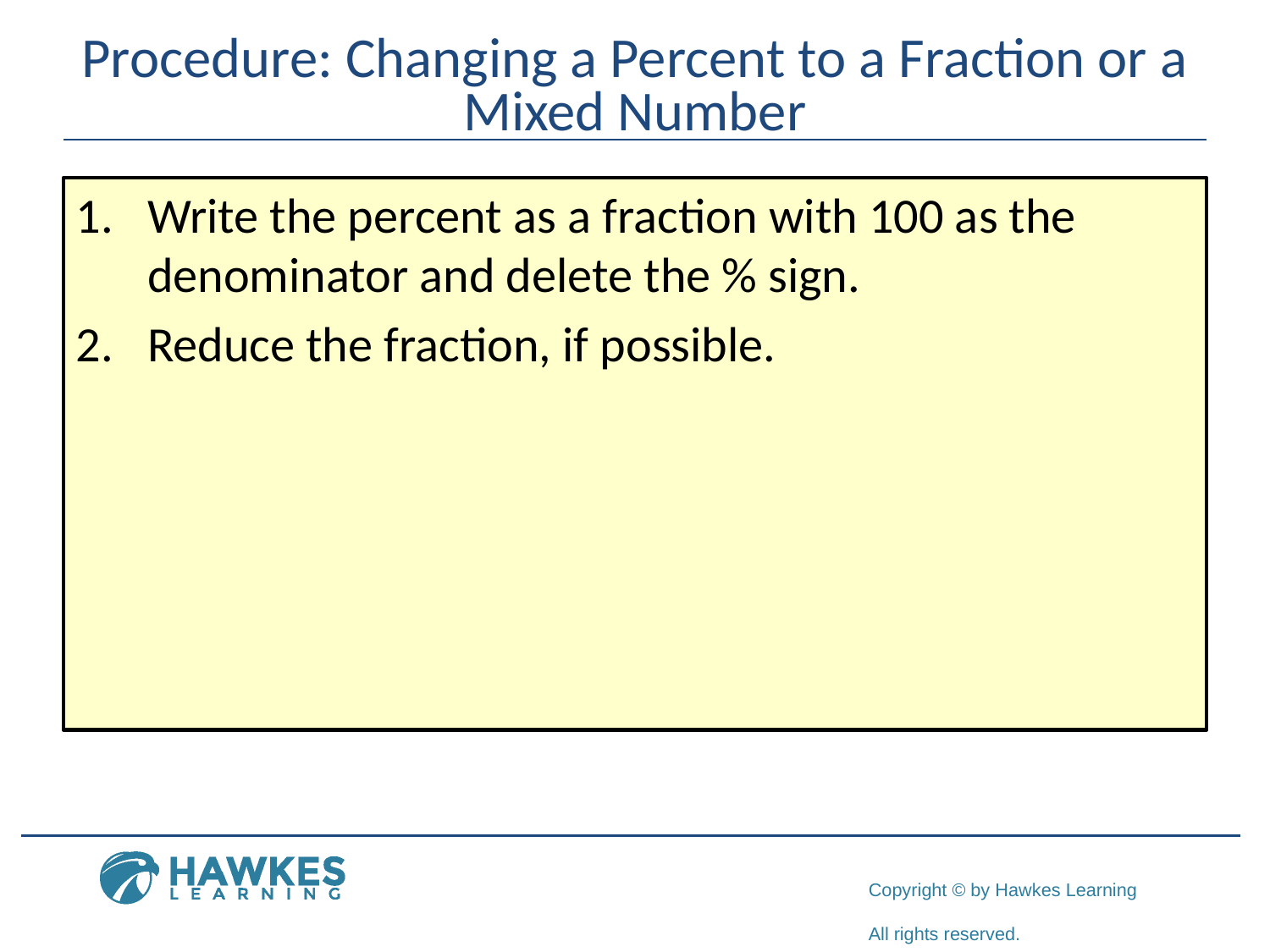

# Procedure: Changing a Percent to a Fraction or a Mixed Number
Write the percent as a fraction with 100 as the denominator and delete the % sign.
Reduce the fraction, if possible.